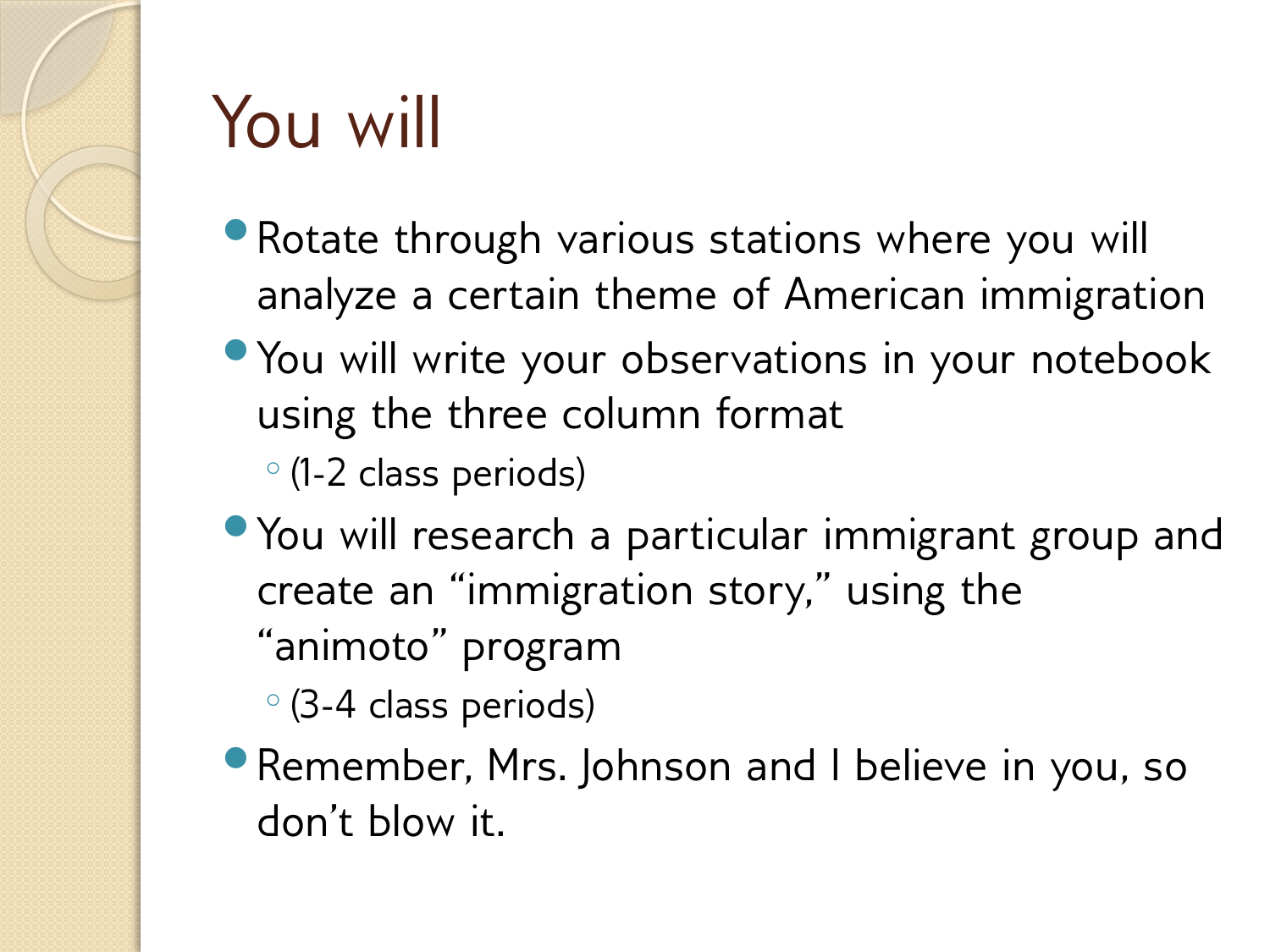

# You will
Rotate through various stations where you will analyze a certain theme of American immigration
You will write your observations in your notebook using the three column format
(1-2 class periods)
You will research a particular immigrant group and create an “immigration story,” using the “animoto” program
(3-4 class periods)
Remember, Mrs. Johnson and I believe in you, so don’t blow it.